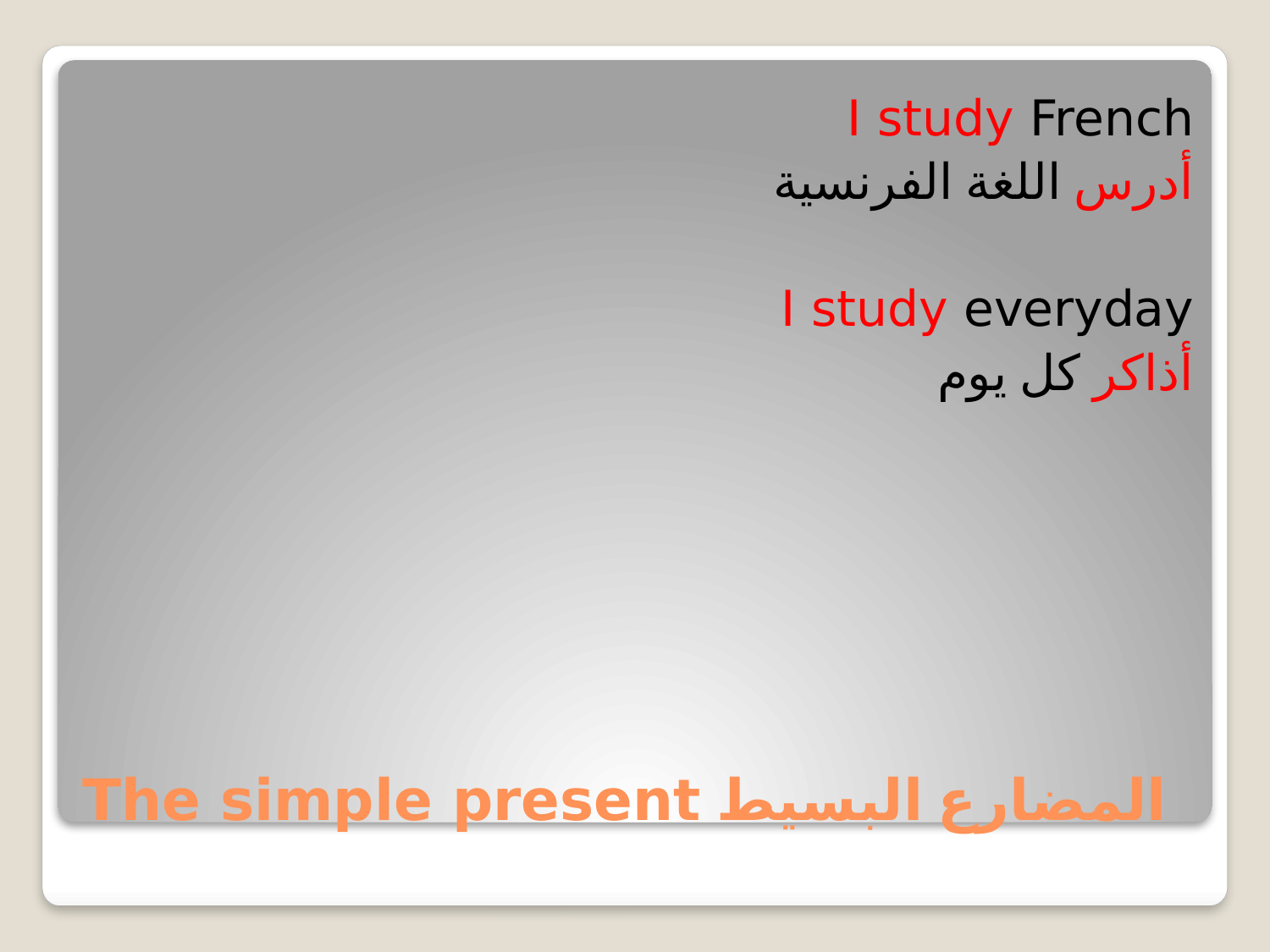

I study French
أدرس اللغة الفرنسية

I study everyday
أذاكر كل يوم
# المضارع البسيط The simple present